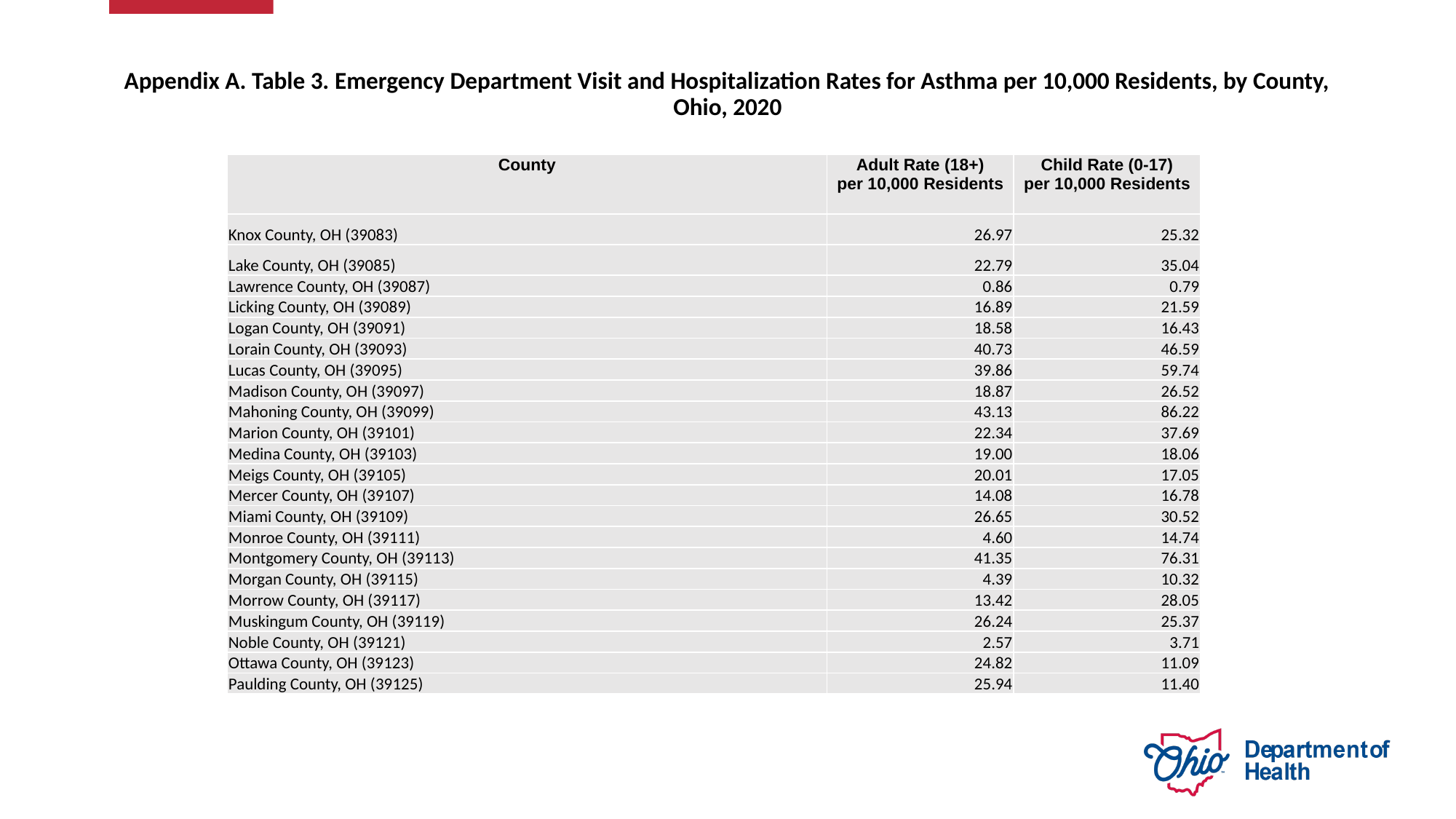

# Appendix A. Table 3. Emergency Department Visit and Hospitalization Rates for Asthma per 10,000 Residents, by County, Ohio, 2020
| County | Adult Rate (18+) per 10,000 Residents | Child Rate (0-17) per 10,000 Residents |
| --- | --- | --- |
| Knox County, OH (39083) | 26.97 | 25.32 |
| Lake County, OH (39085) | 22.79 | 35.04 |
| Lawrence County, OH (39087) | 0.86 | 0.79 |
| Licking County, OH (39089) | 16.89 | 21.59 |
| Logan County, OH (39091) | 18.58 | 16.43 |
| Lorain County, OH (39093) | 40.73 | 46.59 |
| Lucas County, OH (39095) | 39.86 | 59.74 |
| Madison County, OH (39097) | 18.87 | 26.52 |
| Mahoning County, OH (39099) | 43.13 | 86.22 |
| Marion County, OH (39101) | 22.34 | 37.69 |
| Medina County, OH (39103) | 19.00 | 18.06 |
| Meigs County, OH (39105) | 20.01 | 17.05 |
| Mercer County, OH (39107) | 14.08 | 16.78 |
| Miami County, OH (39109) | 26.65 | 30.52 |
| Monroe County, OH (39111) | 4.60 | 14.74 |
| Montgomery County, OH (39113) | 41.35 | 76.31 |
| Morgan County, OH (39115) | 4.39 | 10.32 |
| Morrow County, OH (39117) | 13.42 | 28.05 |
| Muskingum County, OH (39119) | 26.24 | 25.37 |
| Noble County, OH (39121) | 2.57 | 3.71 |
| Ottawa County, OH (39123) | 24.82 | 11.09 |
| Paulding County, OH (39125) | 25.94 | 11.40 |